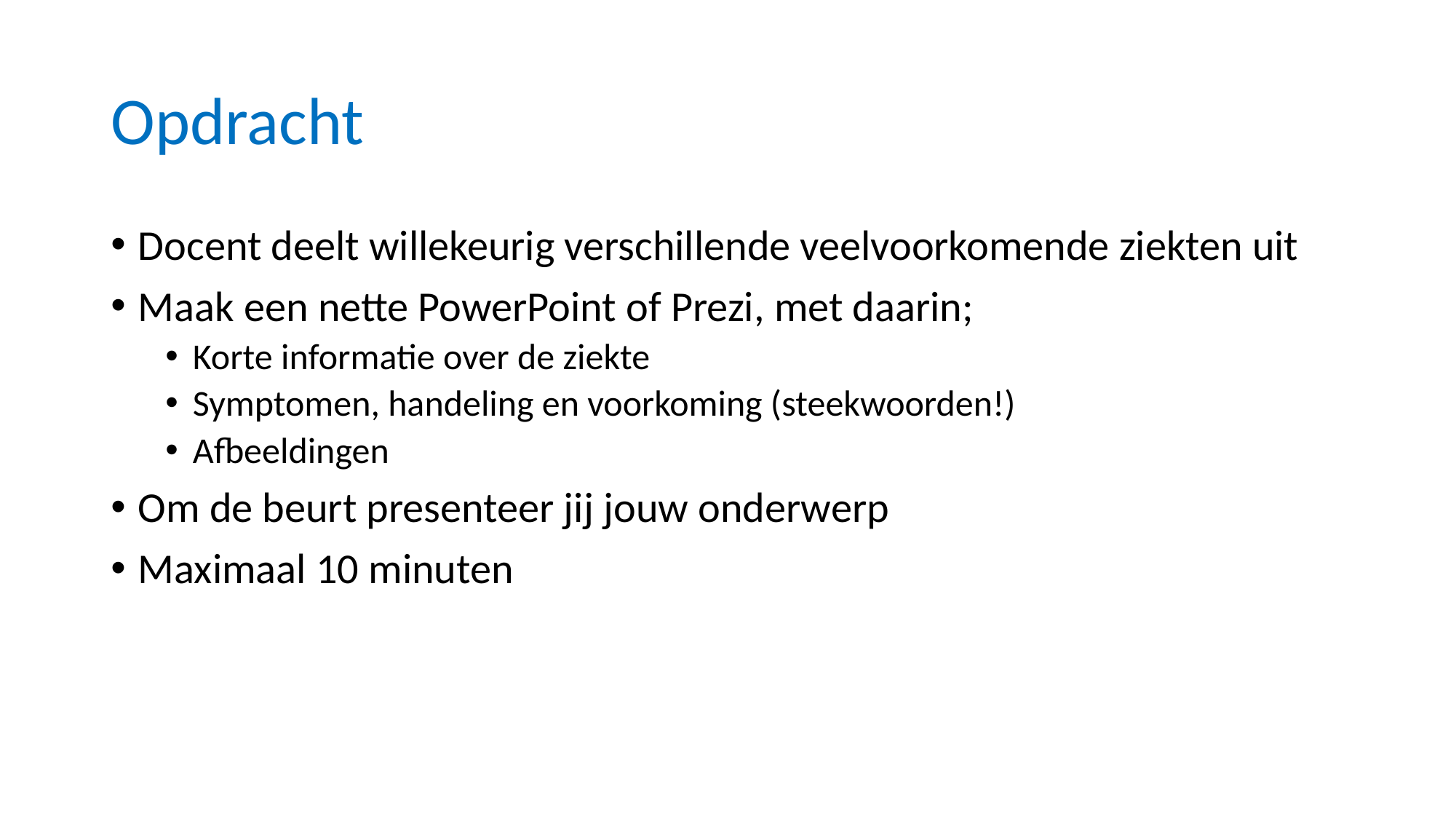

# Opdracht
Docent deelt willekeurig verschillende veelvoorkomende ziekten uit
Maak een nette PowerPoint of Prezi, met daarin;
Korte informatie over de ziekte
Symptomen, handeling en voorkoming (steekwoorden!)
Afbeeldingen
Om de beurt presenteer jij jouw onderwerp
Maximaal 10 minuten